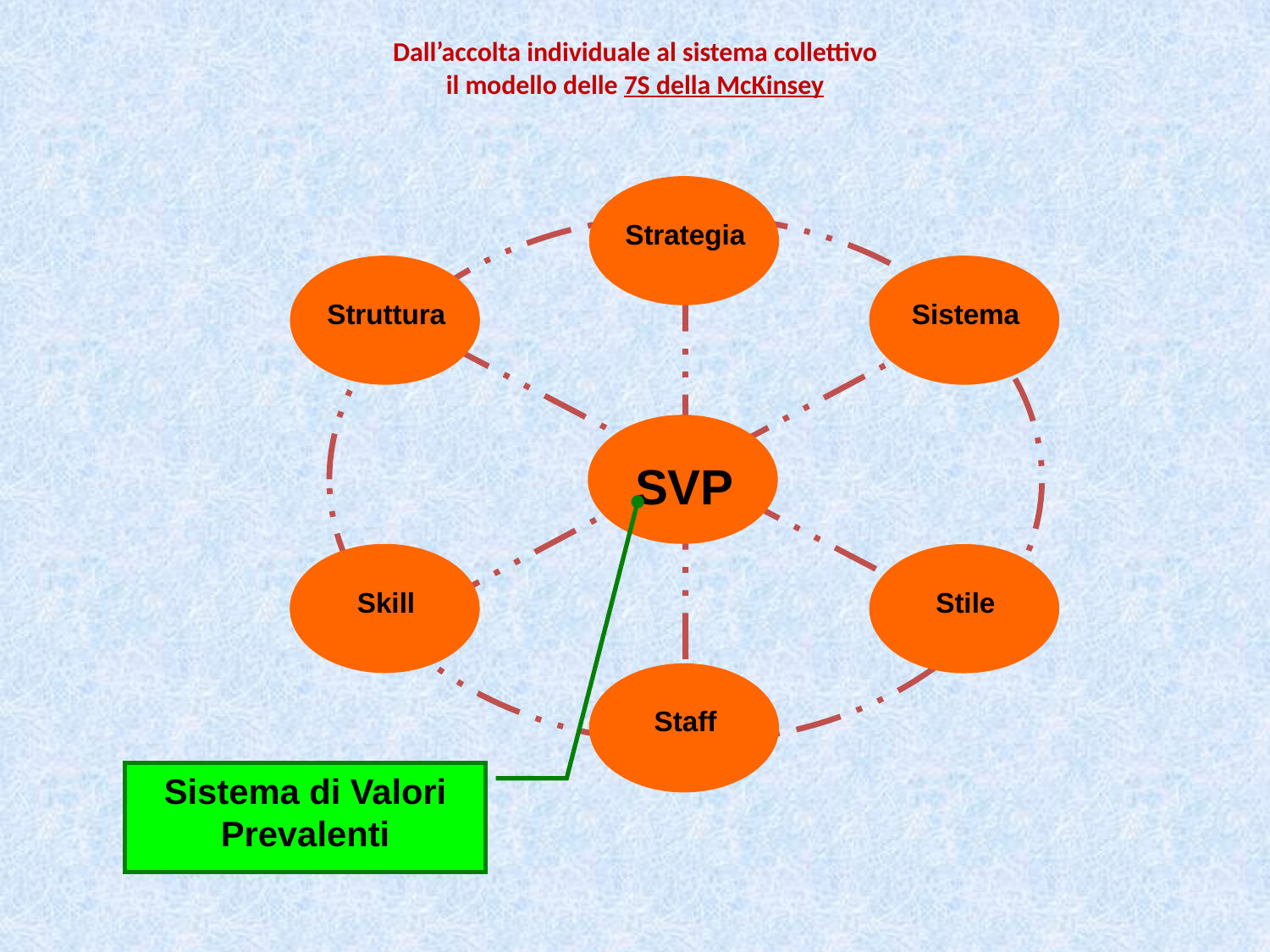

# Dall’accolta individuale al sistema collettivo il modello delle 7S della McKinsey

Strategia

Struttura

Sistema

SVP

Skill

Stile

Staff
Sistema di Valori Prevalenti